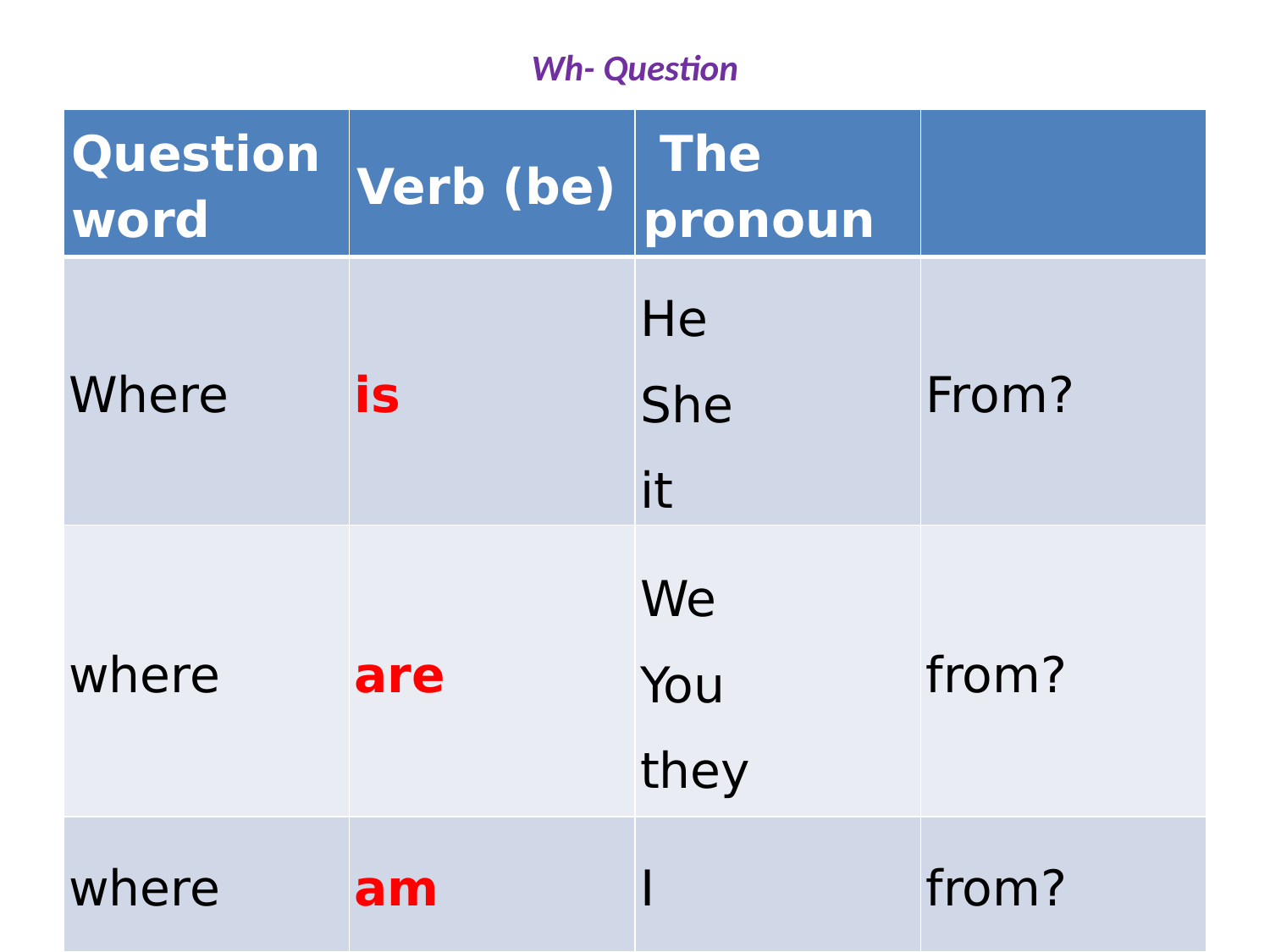

# Wh- Question
| Question word | Verb (be) | The pronoun |  |
| --- | --- | --- | --- |
| Where | is | He She it | From? |
| where | are | We You they | from? |
| where | am | I | from? |